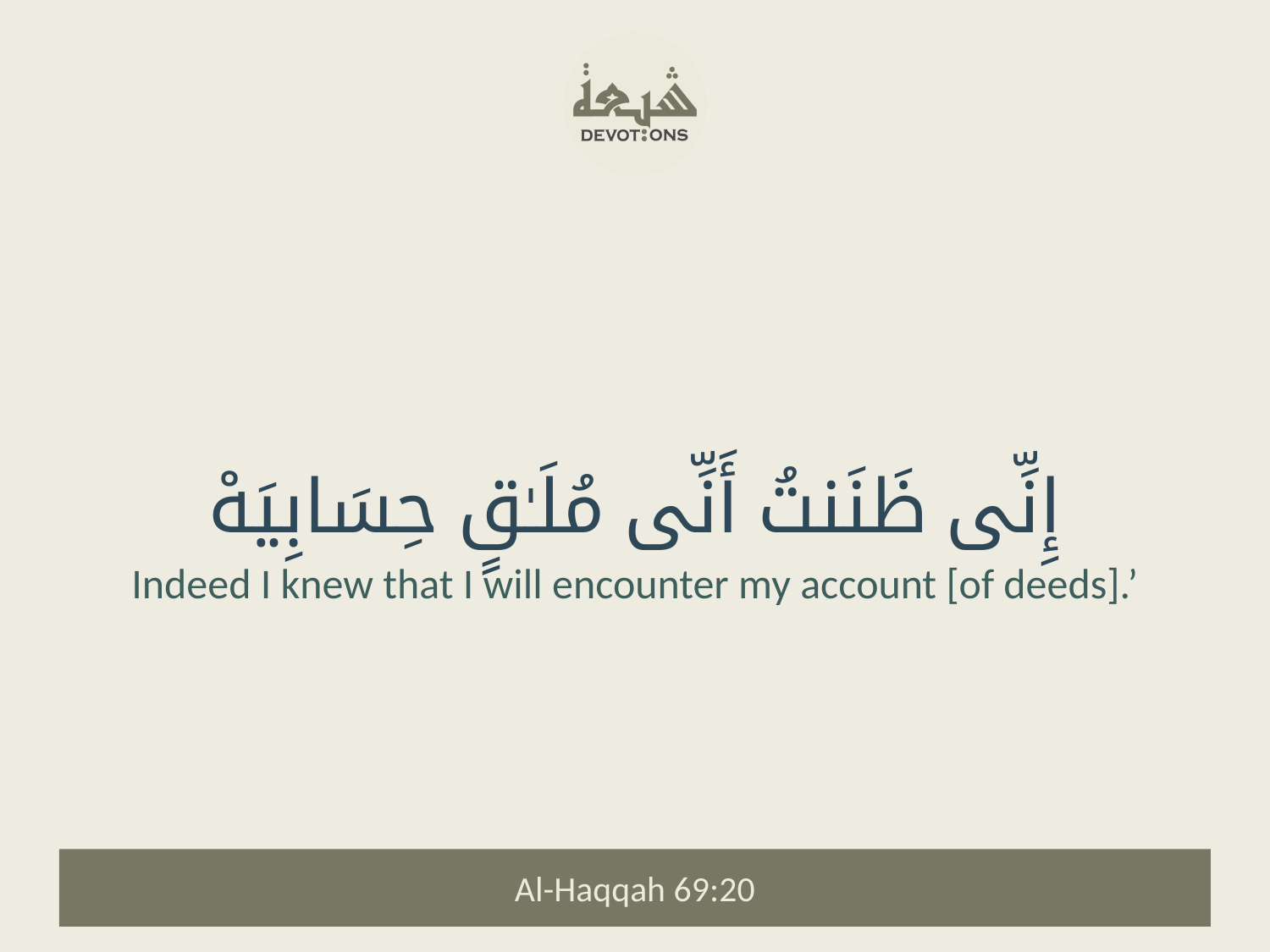

إِنِّى ظَنَنتُ أَنِّى مُلَـٰقٍ حِسَابِيَهْ
Indeed I knew that I will encounter my account [of deeds].’
Al-Haqqah 69:20